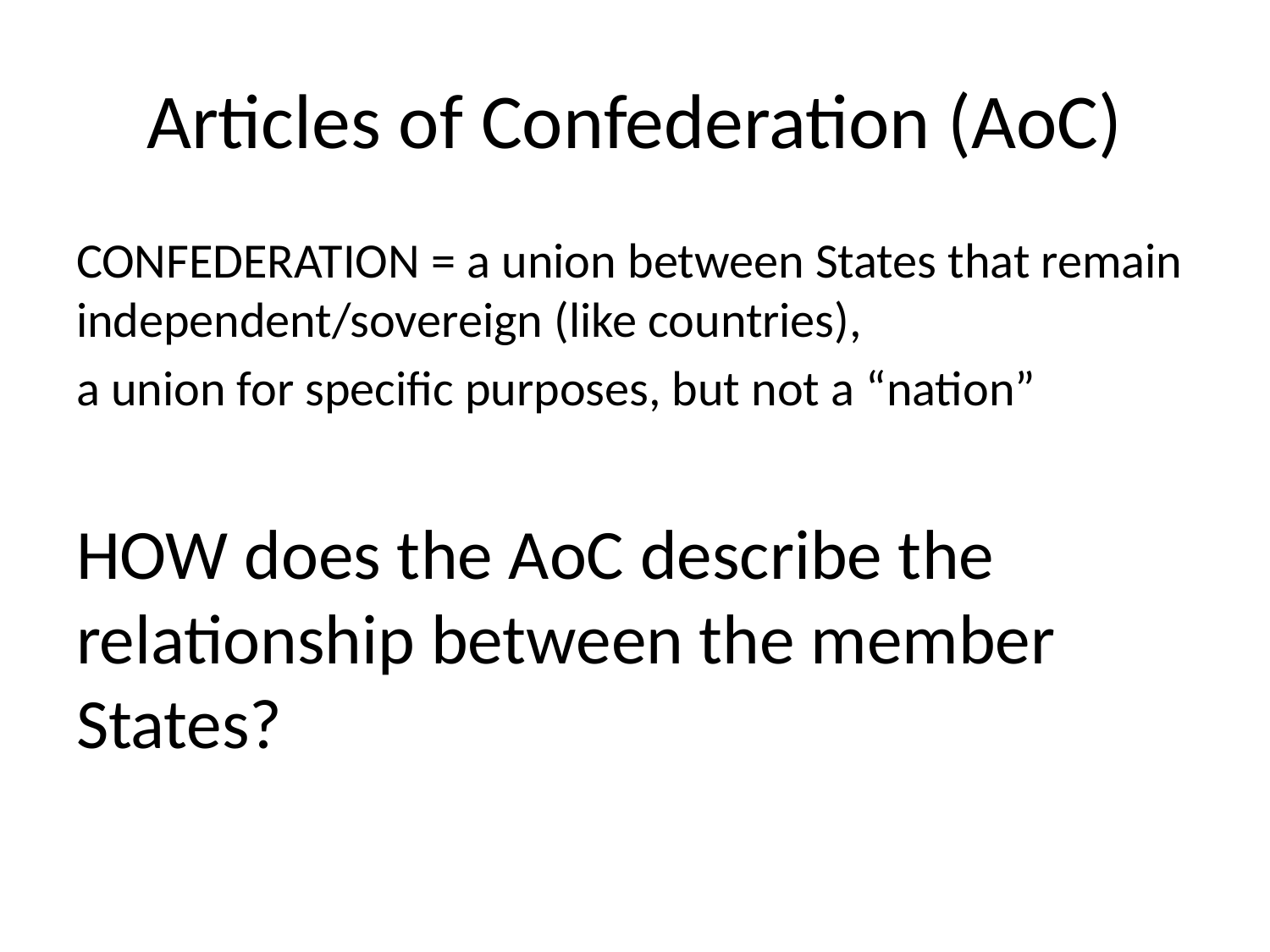

# Articles of Confederation (AoC)
CONFEDERATION = a union between States that remain independent/sovereign (like countries),
a union for specific purposes, but not a “nation”

HOW does the AoC describe the relationship between the member States?